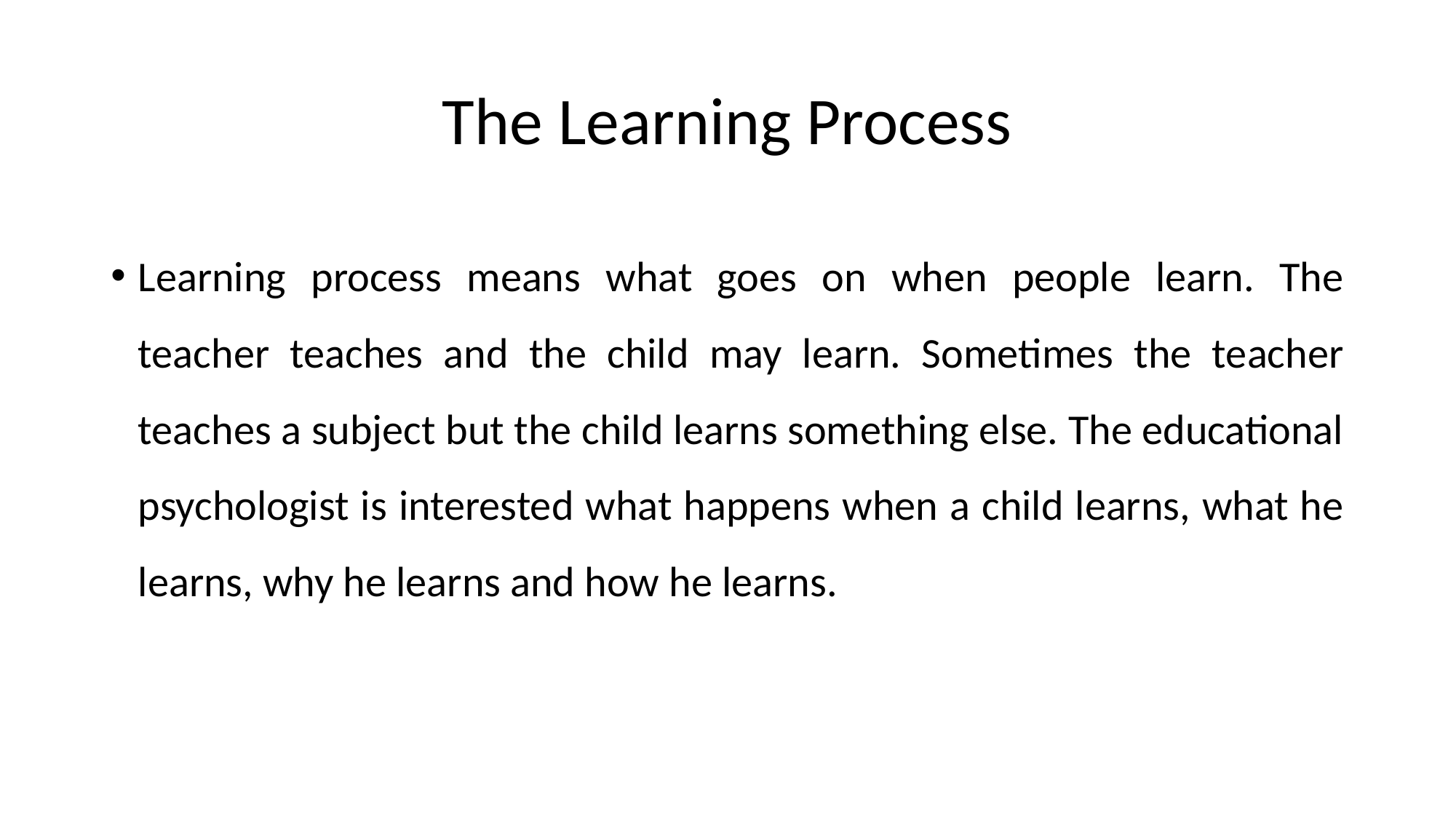

# The Learning Process
Learning process means what goes on when people learn. The teacher teaches and the child may learn. Sometimes the teacher teaches a subject but the child learns something else. The educational psychologist is interested what happens when a child learns, what he learns, why he learns and how he learns.